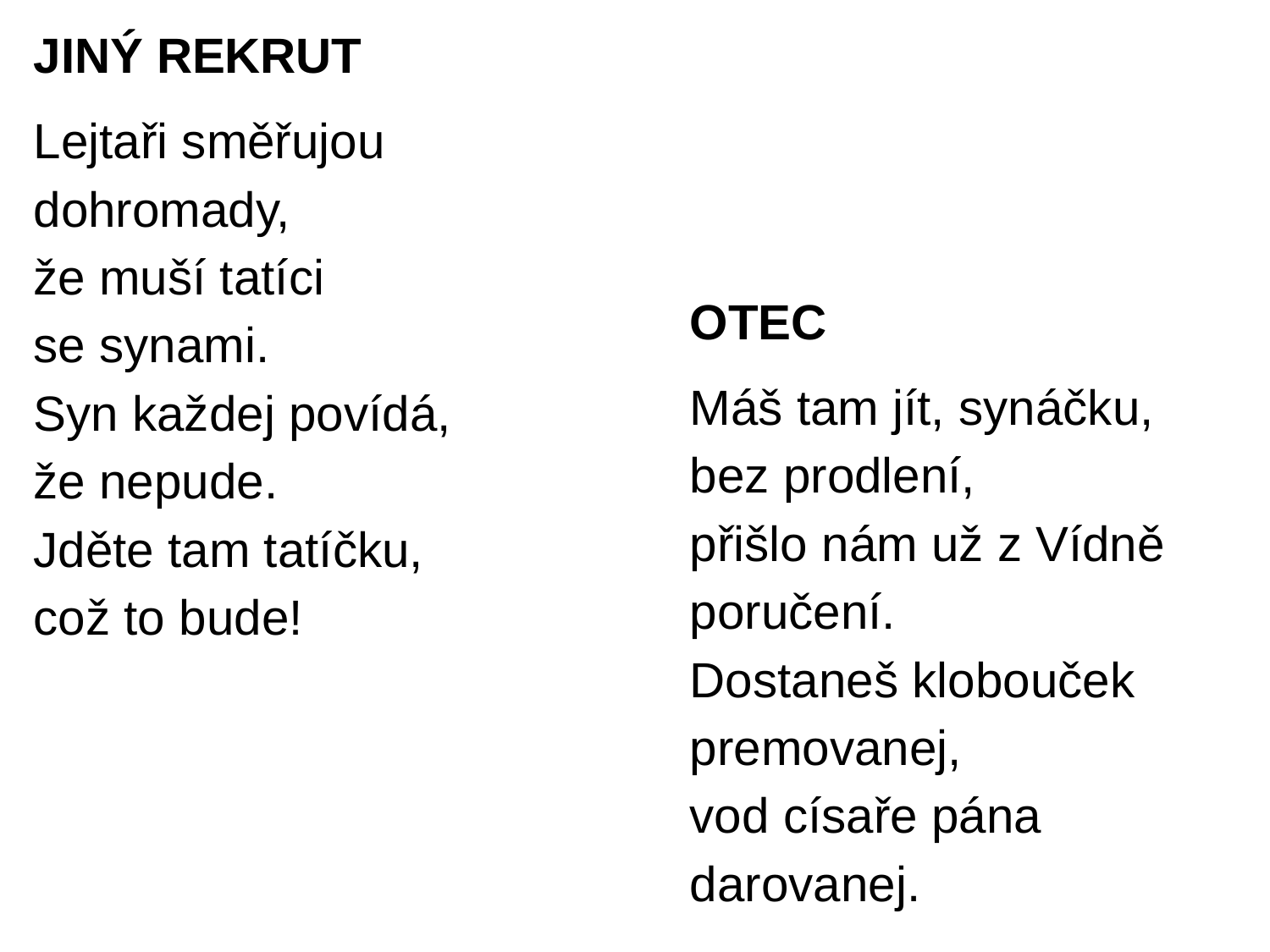

JINÝ REKRUT
Lejtaři směřujou
dohromady,
že muší tatíci
se synami.
Syn každej povídá,
že nepude.
Jděte tam tatíčku,
což to bude!
OTEC
Máš tam jít, synáčku,
bez prodlení,
přišlo nám už z Vídně
poručení.
Dostaneš klobouček
premovanej,
vod císaře pána
darovanej.